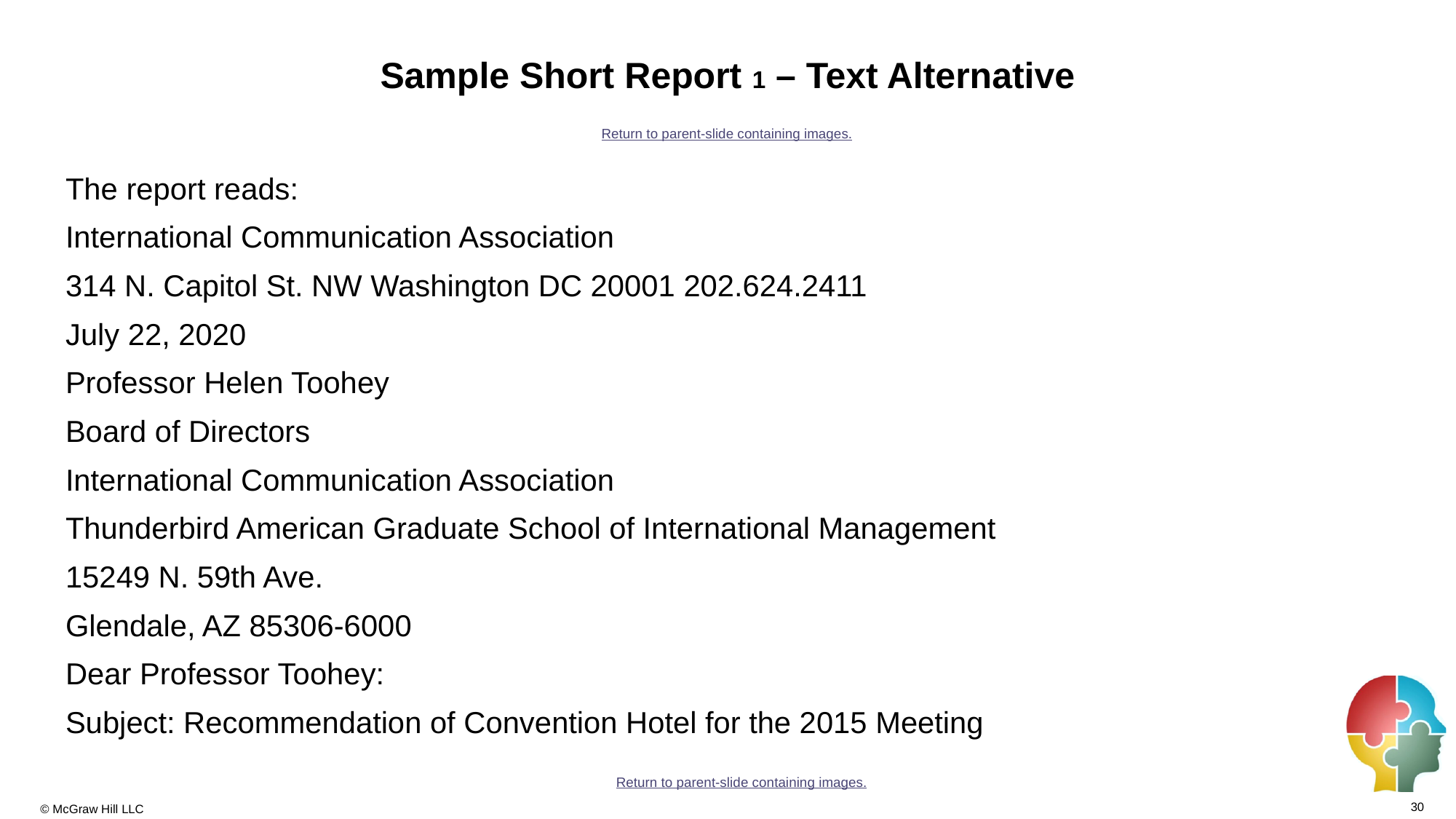

# Sample Short Report 1 – Text Alternative
Return to parent-slide containing images.
The report reads:
International Communication Association
314 N. Capitol St. NW Washington DC 20001 202.624.2411
July 22, 2020
Professor Helen Toohey
Board of Directors
International Communication Association
Thunderbird American Graduate School of International Management
15249 N. 59th Ave.
Glendale, AZ 85306-6000
Dear Professor Toohey:
Subject: Recommendation of Convention Hotel for the 2015 Meeting
Return to parent-slide containing images.
30